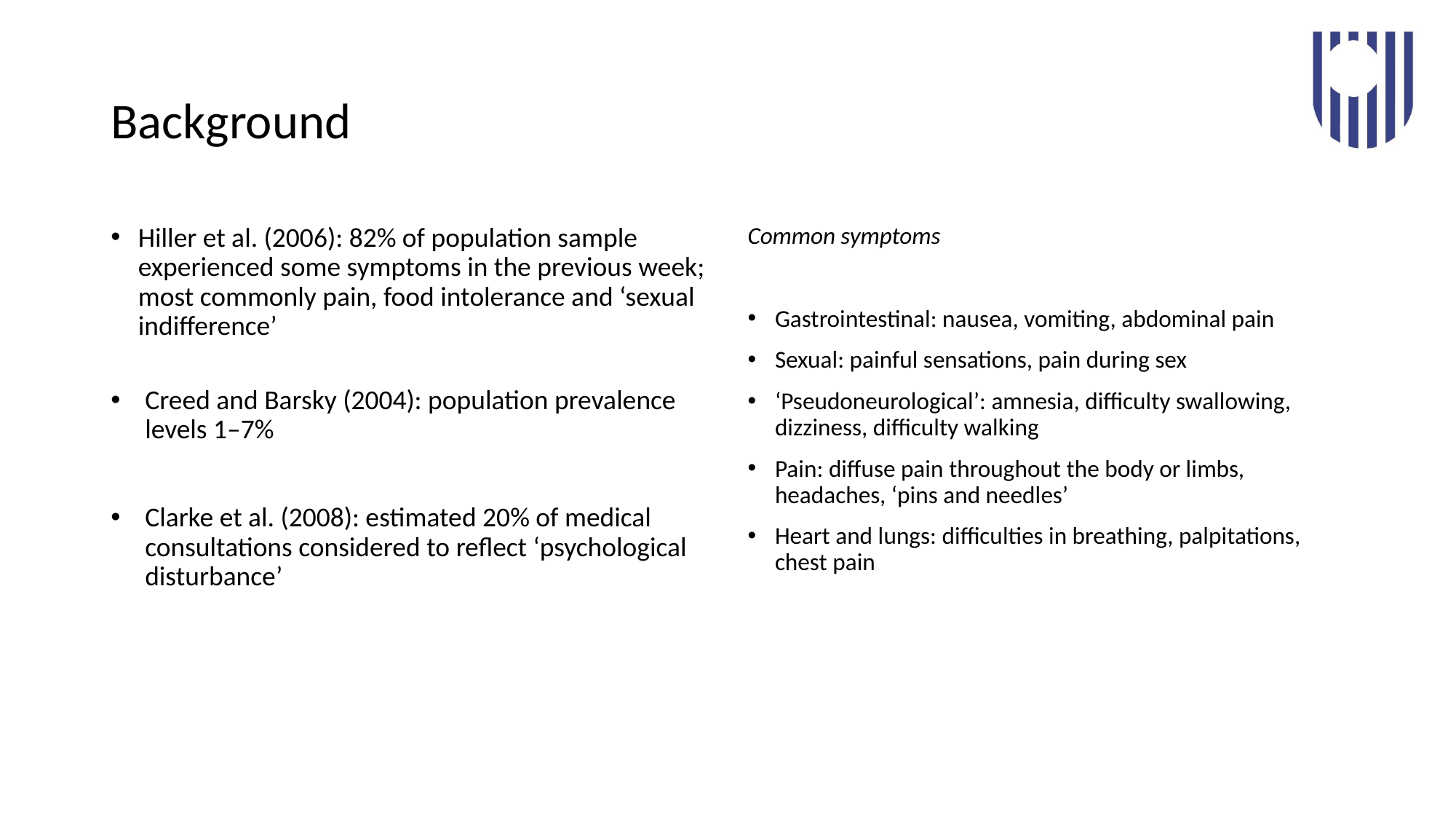

# Background
Hiller et al. (2006): 82% of population sample experienced some symptoms in the previous week; most commonly pain, food intolerance and ‘sexual indifference’

Creed and Barsky (2004): population prevalence levels 1–7%

Clarke et al. (2008): estimated 20% of medical consultations considered to reflect ‘psychological disturbance’

Common symptoms

Gastrointestinal: nausea, vomiting, abdominal pain
Sexual: painful sensations, pain during sex
‘Pseudoneurological’: amnesia, difficulty swallowing, dizziness, difficulty walking
Pain: diffuse pain throughout the body or limbs, headaches, ‘pins and needles’
Heart and lungs: difficulties in breathing, palpitations, chest pain